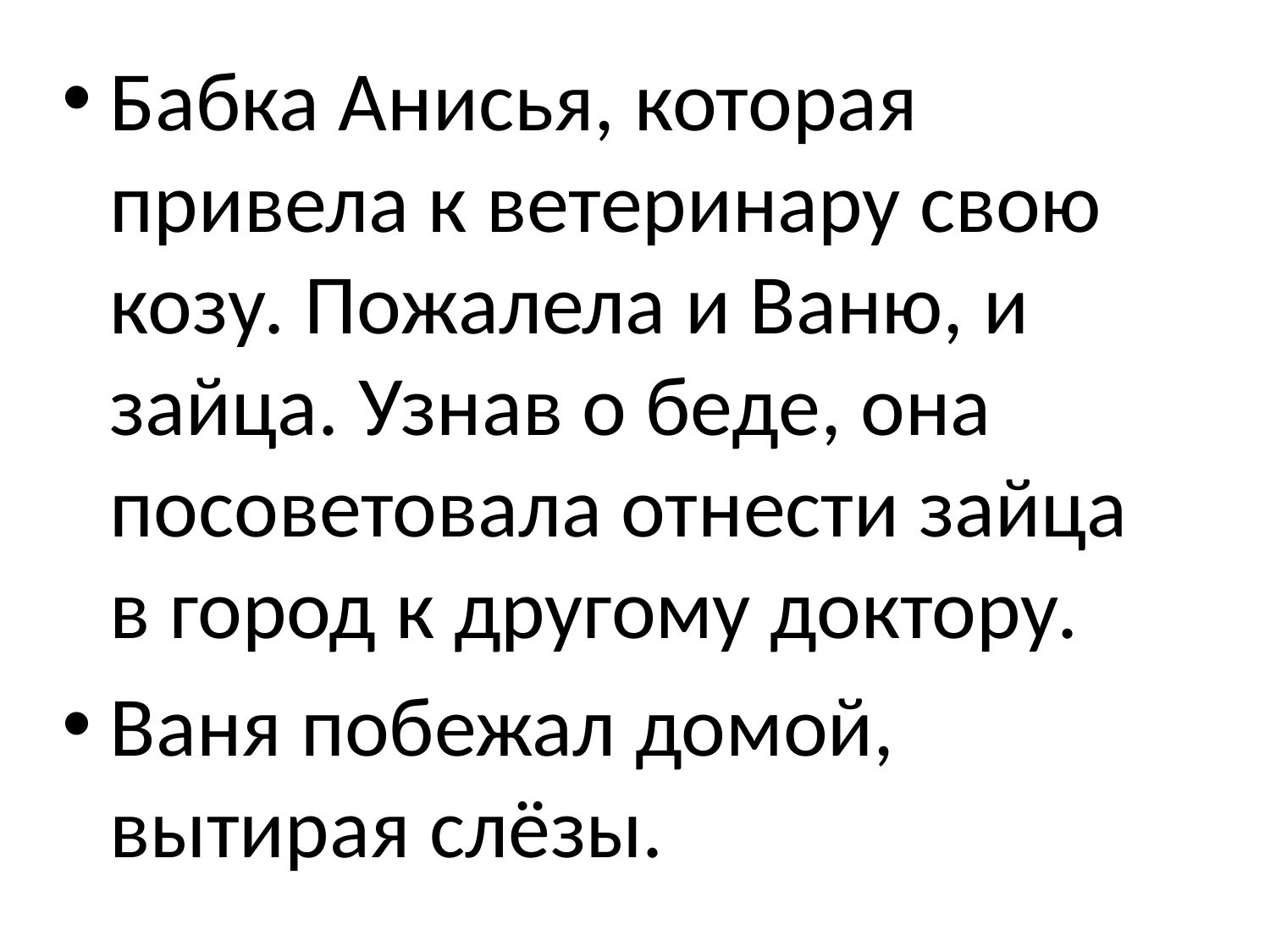

Бабка Анисья, которая привела к ветеринару свою козу. Пожалела и Ваню, и зайца. Узнав о беде, она посоветовала отнести зайца в город к другому доктору.
Ваня побежал домой, вытирая слёзы.